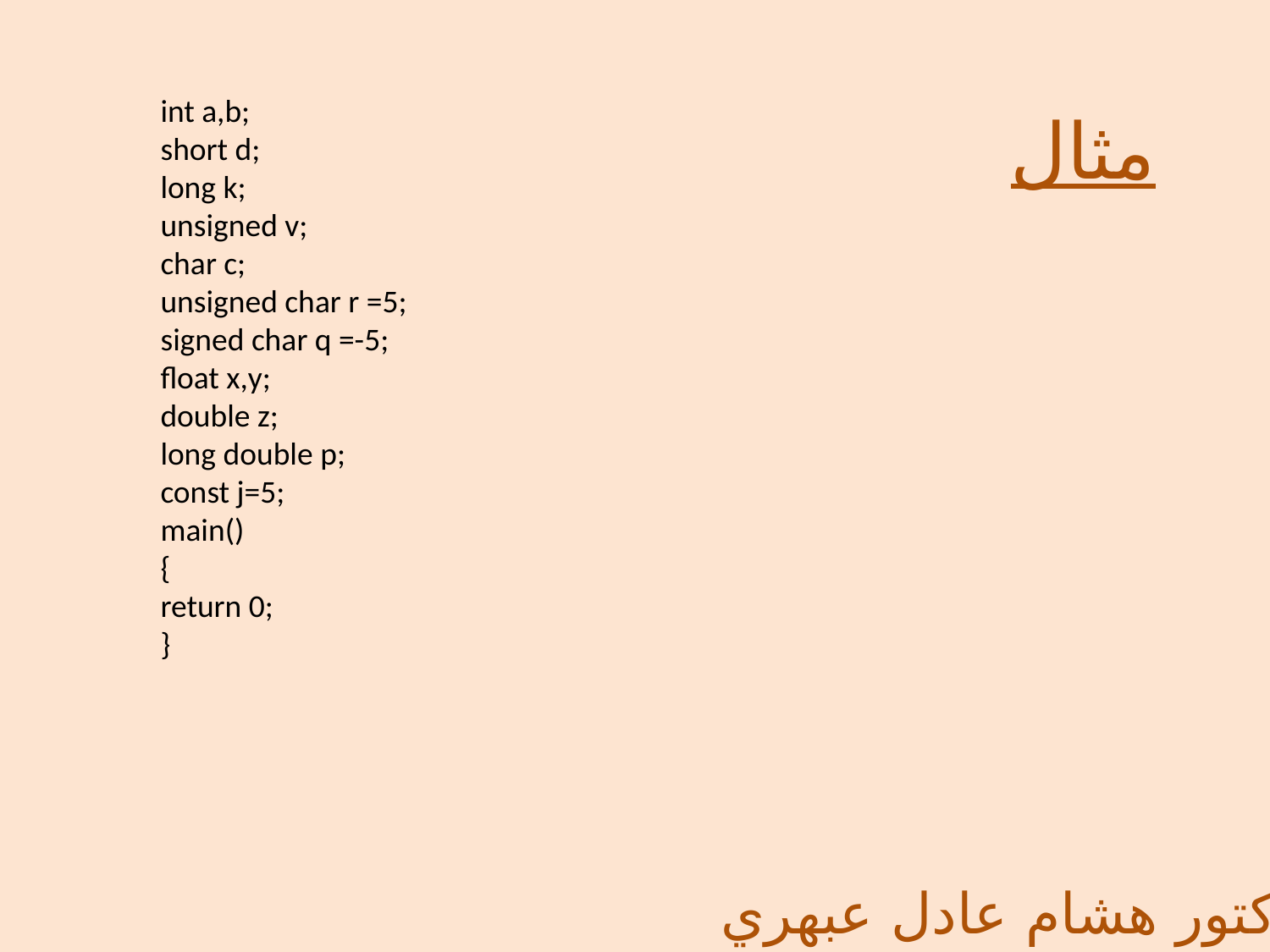

int a,b;
short d;
long k;
unsigned v;
char c;
unsigned char r =5;
signed char q =-5;
float x,y;
double z;
long double p;
const j=5;
main()
{
return 0;
}
مثال
الدكتور هشام عادل عبهري